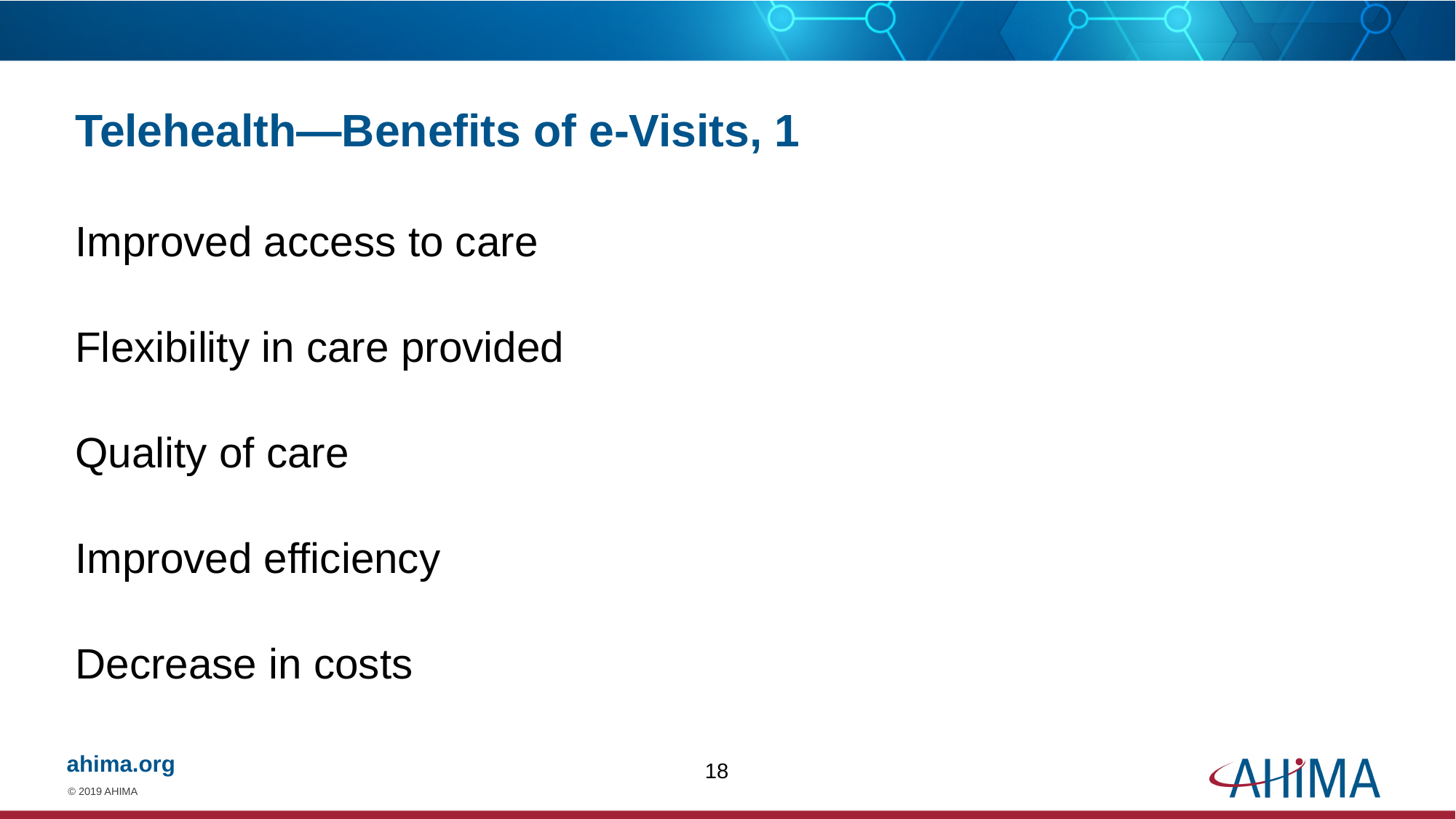

# Telehealth—Benefits of e-Visits, 1
Improved access to care

Flexibility in care provided

Quality of care

Improved efficiency

Decrease in costs